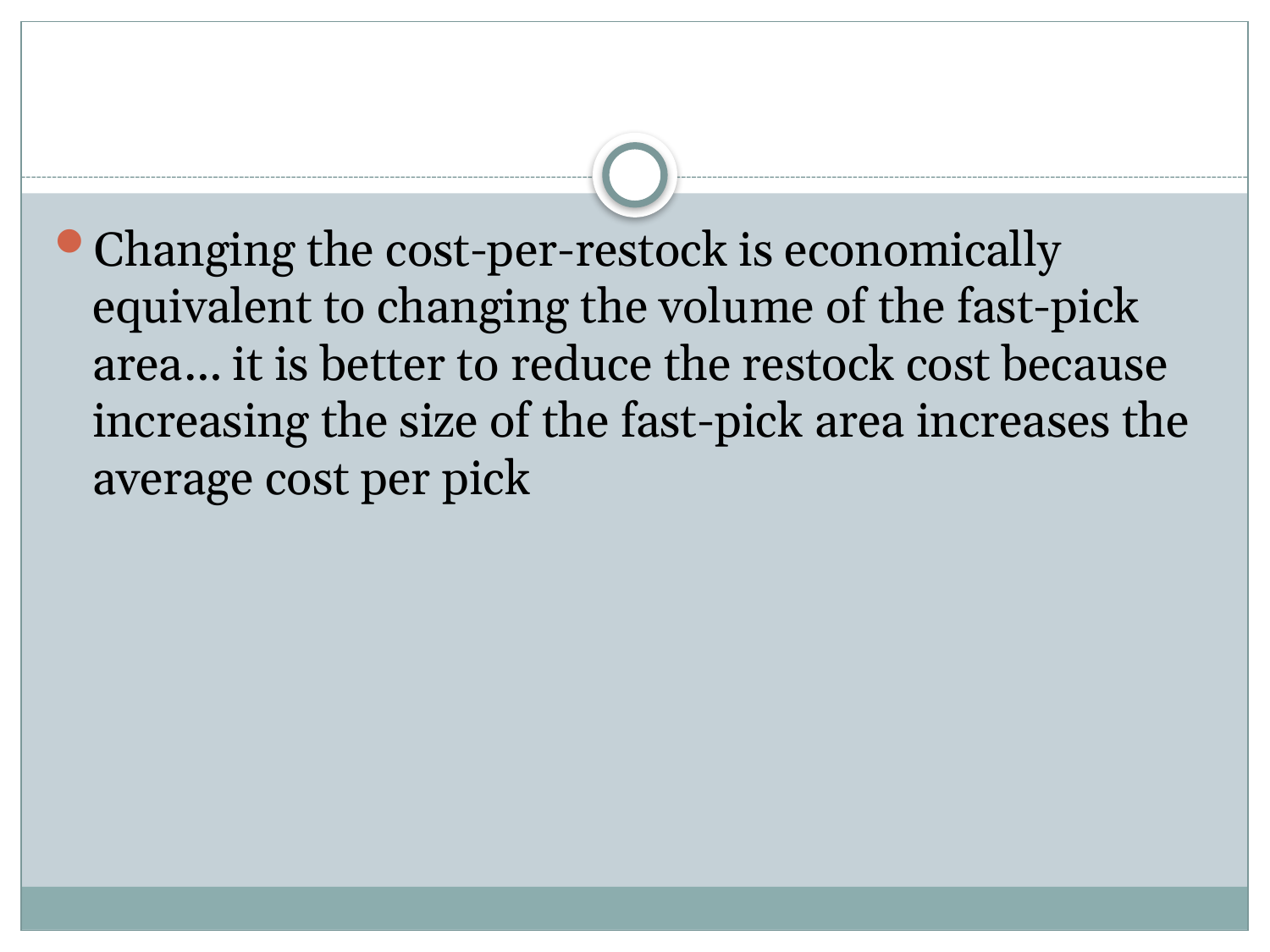

#
Changing the cost-per-restock is economically equivalent to changing the volume of the fast-pick area… it is better to reduce the restock cost because increasing the size of the fast-pick area increases the average cost per pick